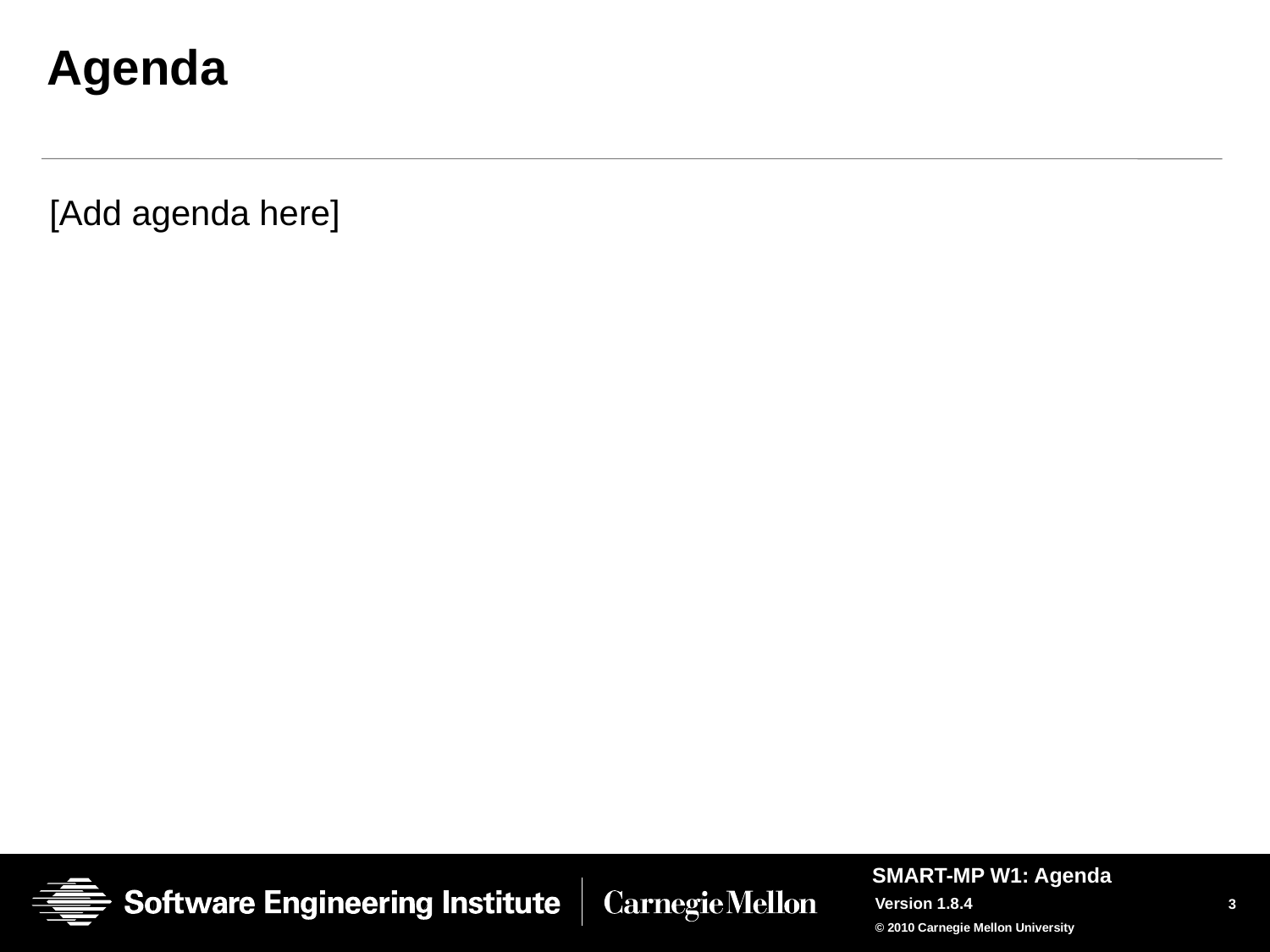

# Agenda
[Add agenda here]
SMART-MP W1: Agenda